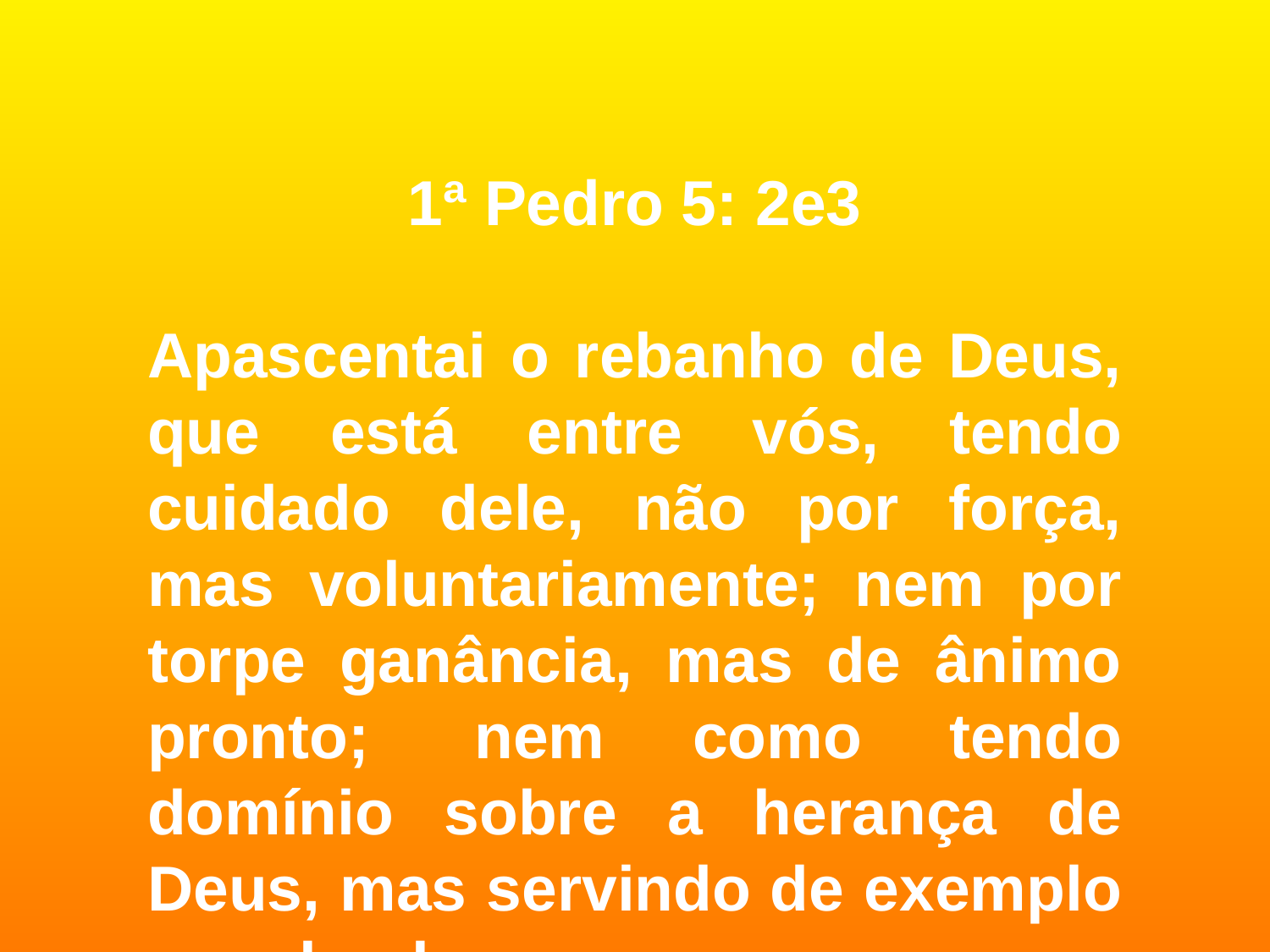

1ª Pedro 5: 2e3

Apascentai o rebanho de Deus, que está entre vós, tendo cuidado dele, não por força, mas voluntariamente; nem por torpe ganância, mas de ânimo pronto;  nem como tendo domínio sobre a herança de Deus, mas servindo de exemplo ao rebanho.